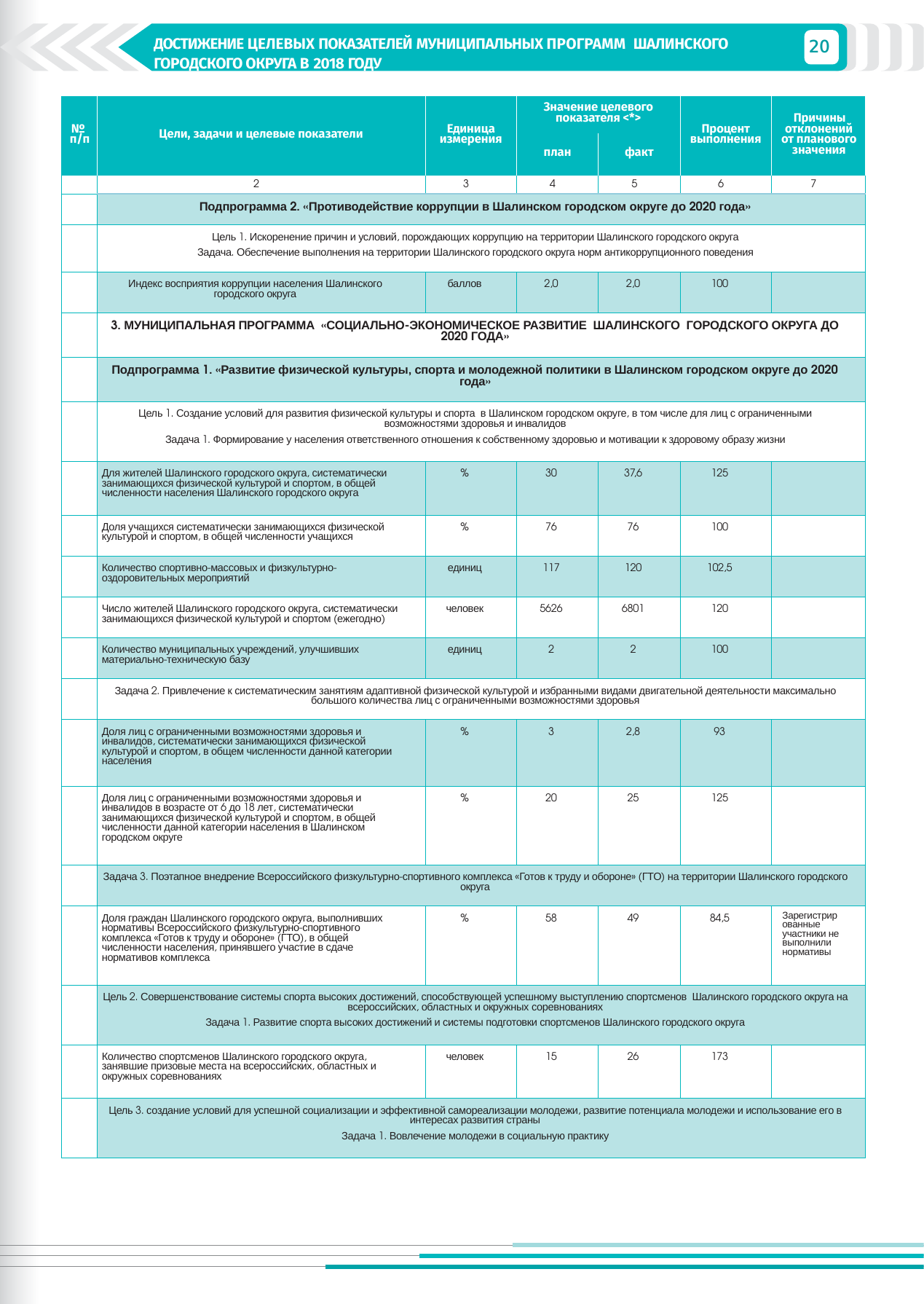

20

ДОСТИЖЕНИЕ ЦЕЛЕВЫХ ПОКАЗАТЕЛЕЙ МУНИЦИПАЛЬНЫХ ПРОГРАММ  ШАЛИНСКОГО ГОРОДСКОГО ОКРУГА В 2018 ГОДУ
ДОСТИЖЕНИЕ ЦЕЛЕВЫХ ПОКАЗАТЕЛЕЙ МУНИЦИПАЛЬНЫХ ПРОГРАММ  ШАЛИНСКОГО ГОРОДСКОГО ОКРУГА В 2018 ГОДУ
| № п/п | Цели, задачи и целевые показатели | Единица измерения | Значение целевого показателя <\*> |  | Процент выполнения | Причины отклонений от планового значения |
| --- | --- | --- | --- | --- | --- | --- |
|  |  |  | план | факт |  |  |
|  | 2 | 3 | 4 | 5 | 6 | 7 |
|  | Подпрограмма 2. «Противодействие коррупции в Шалинском городском округе до 2020 года» |  |  |  |  |  |
|  | Цель 1. Искоренение причин и условий, порождающих коррупцию на территории Шалинского городского округа Задача. Обеспечение выполнения на территории Шалинского городского округа норм антикоррупционного поведения |  |  |  |  |  |
|  | Индекс восприятия коррупции населения Шалинского городского округа | баллов | 2,0 | 2,0 | 100 |  |
|  | 3. Муниципальная программа «социально-экономическое Развитие Шалинского городского округа до 2020 года» |  |  |  |  |  |
|  | Подпрограмма 1. «Развитие физической культуры, спорта и молодежной политики в Шалинском городском округе до 2020 года» |  |  |  |  |  |
|  | Цель 1. Создание условий для развития физической культуры и спорта в Шалинском городском округе, в том числе для лиц с ограниченными возможностями здоровья и инвалидов Задача 1. Формирование у населения ответственного отношения к собственному здоровью и мотивации к здоровому образу жизни |  |  |  |  |  |
|  | Для жителей Шалинского городского округа, систематически занимающихся физической культурой и спортом, в общей численности населения Шалинского городского округа | % | 30 | 37,6 | 125 |  |
|  | Доля учащихся систематически занимающихся физической культурой и спортом, в общей численности учащихся | % | 76 | 76 | 100 |  |
|  | Количество спортивно-массовых и физкультурно-оздоровительных мероприятий | единиц | 117 | 120 | 102,5 |  |
|  | Число жителей Шалинского городского округа, систематически занимающихся физической культурой и спортом (ежегодно) | человек | 5626 | 6801 | 120 |  |
|  | Количество муниципальных учреждений, улучшивших материально-техническую базу | единиц | 2 | 2 | 100 |  |
|  | Задача 2. Привлечение к систематическим занятиям адаптивной физической культурой и избранными видами двигательной деятельности максимально большого количества лиц с ограниченными возможностями здоровья |  |  |  |  |  |
|  | Доля лиц с ограниченными возможностями здоровья и инвалидов, систематически занимающихся физической культурой и спортом, в общем численности данной категории населения | % | 3 | 2,8 | 93 |  |
|  | Доля лиц с ограниченными возможностями здоровья и инвалидов в возрасте от 6 до 18 лет, систематически занимающихся физической культурой и спортом, в общей численности данной категории населения в Шалинском городском округе | % | 20 | 25 | 125 |  |
|  | Задача 3. Поэтапное внедрение Всероссийского физкультурно-спортивного комплекса «Готов к труду и обороне» (ГТО) на территории Шалинского городского округа |  |  |  |  |  |
|  | Доля граждан Шалинского городского округа, выполнивших нормативы Всероссийского физкультурно-спортивного комплекса «Готов к труду и обороне» (ГТО), в общей численности населения, принявшего участие в сдаче нормативов комплекса | % | 58 | 49 | 84,5 | Зарегистрированные участники не выполнили нормативы |
|  | Цель 2. Совершенствование системы спорта высоких достижений, способствующей успешному выступлению спортсменов Шалинского городского округа на всероссийских, областных и окружных соревнованиях Задача 1. Развитие спорта высоких достижений и системы подготовки спортсменов Шалинского городского округа |  |  |  |  |  |
|  | Количество спортсменов Шалинского городского округа, занявшие призовые места на всероссийских, областных и окружных соревнованиях | человек | 15 | 26 | 173 |  |
|  | Цель 3. создание условий для успешной социализации и эффективной самореализации молодежи, развитие потенциала молодежи и использование его в интересах развития страны Задача 1. Вовлечение молодежи в социальную практику |  |  |  |  |  |